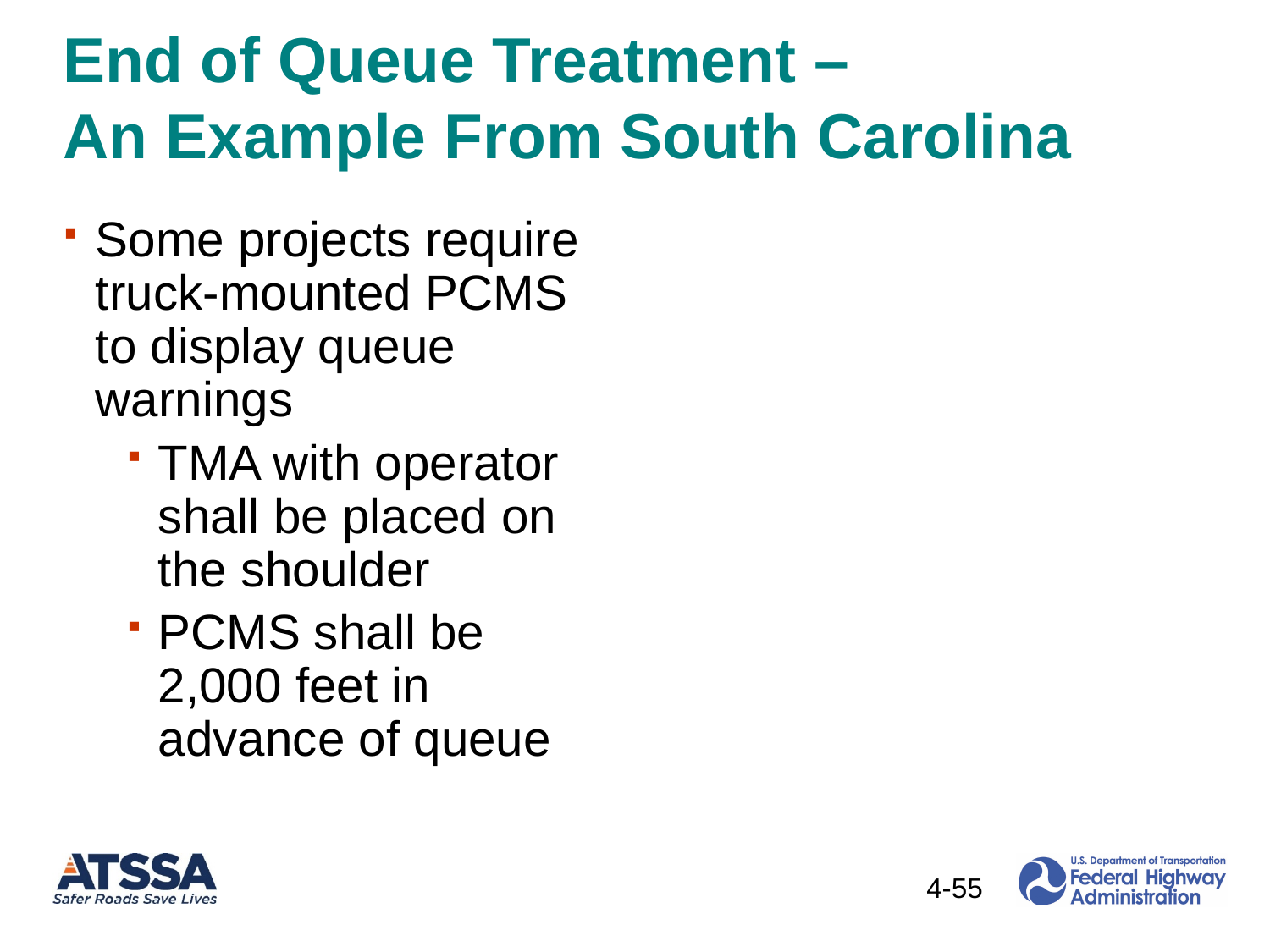

End of Queue Treatment –
An Example From South Carolina
Some projects require truck-mounted PCMS to display queue warnings
TMA with operator shall be placed on the shoulder
PCMS shall be 2,000 feet in advance of queue